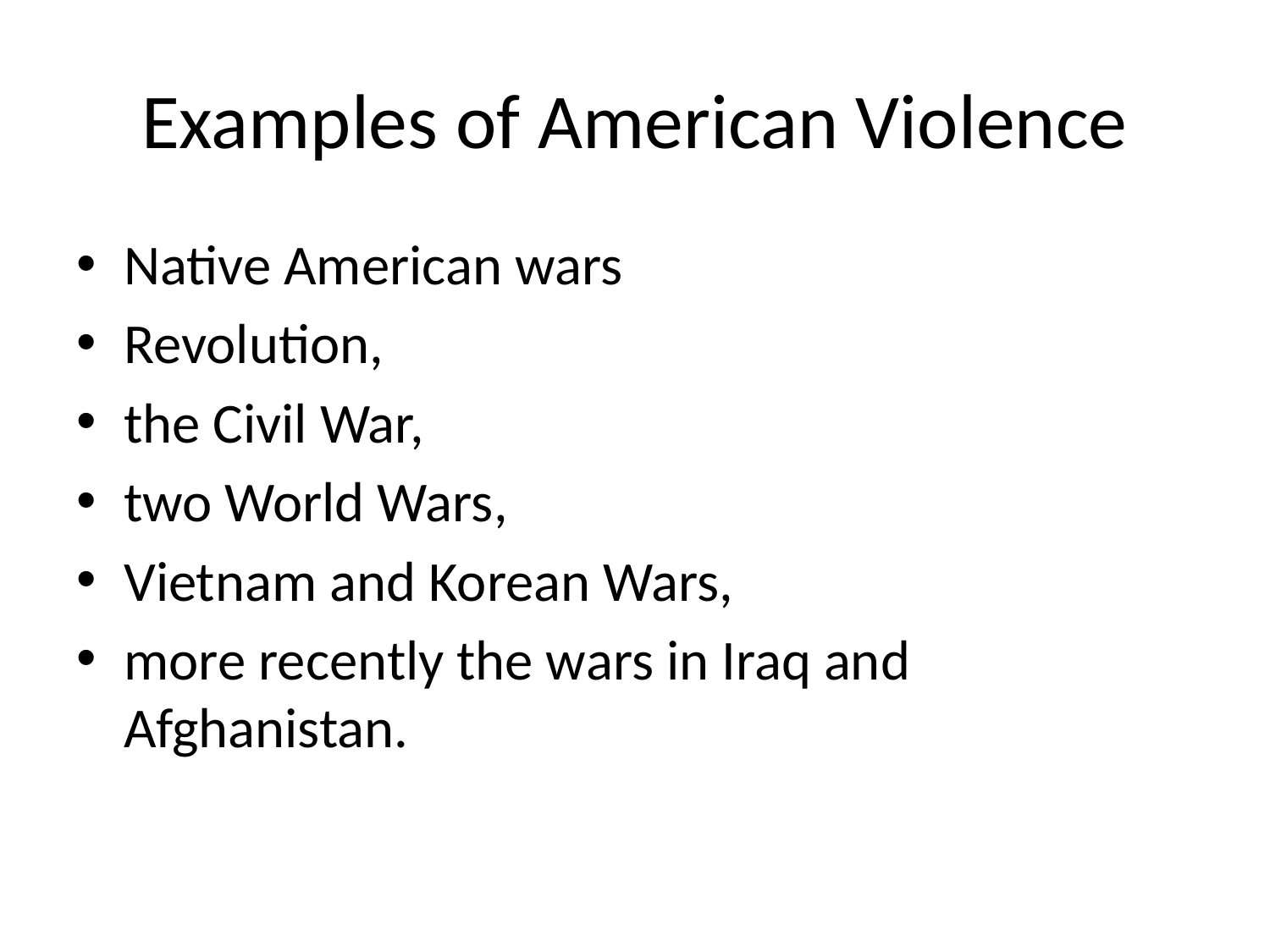

# Examples of American Violence
Native American wars
Revolution,
the Civil War,
two World Wars,
Vietnam and Korean Wars,
more recently the wars in Iraq and Afghanistan.